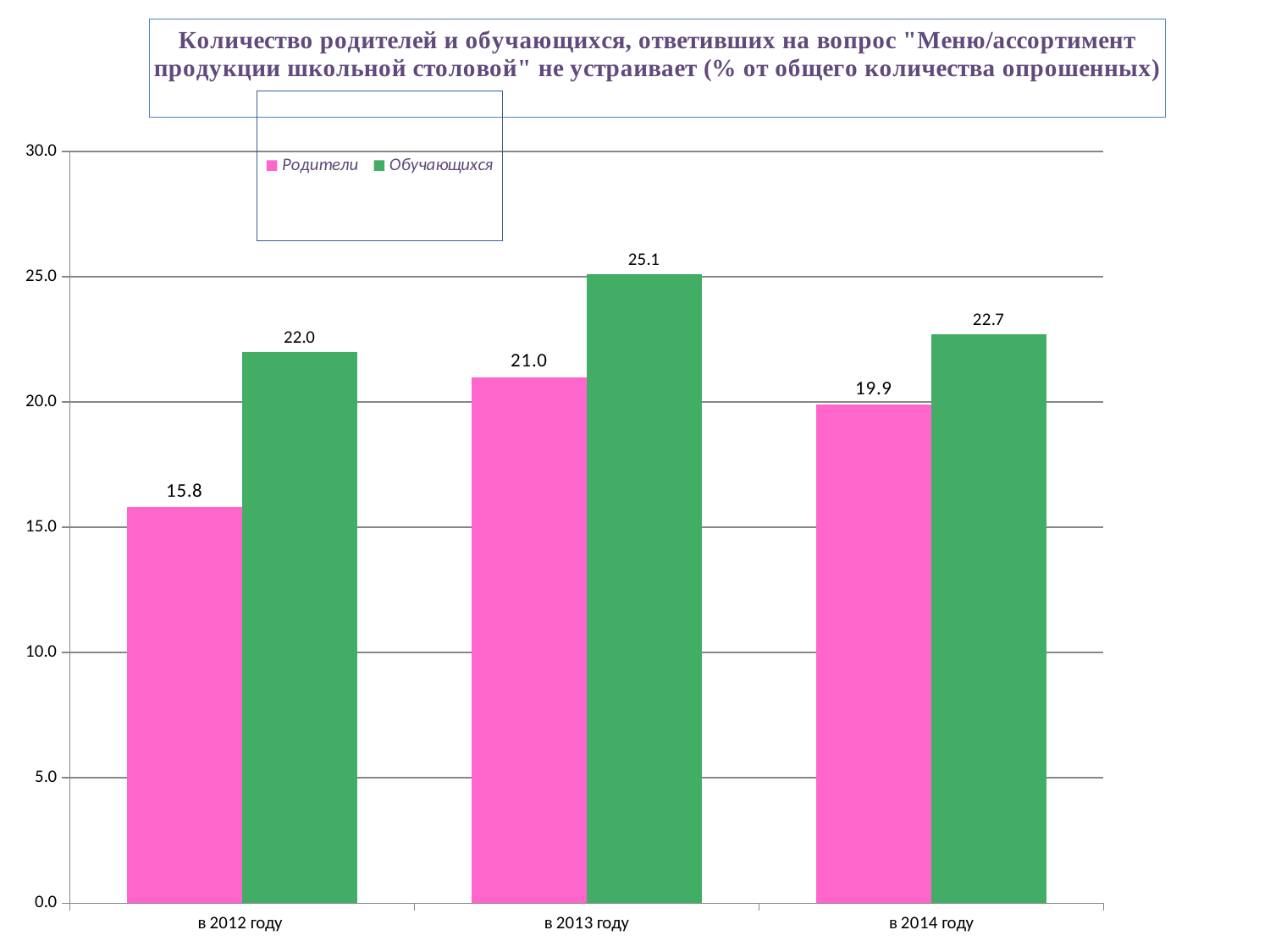

### Chart: Количество родителей и обучающихся, ответивших на вопрос "Меню/ассортимент продукции школьной столовой" не устраивает (% от общего количества опрошенных)

| Category | Обучающихся | Родители |
|---|---|---|
| в 2012 году  | 22.0 | 15.8 |
| в 2013 году | 25.1 | 21.0 |
| в 2014 году | 22.7 | 19.9 |